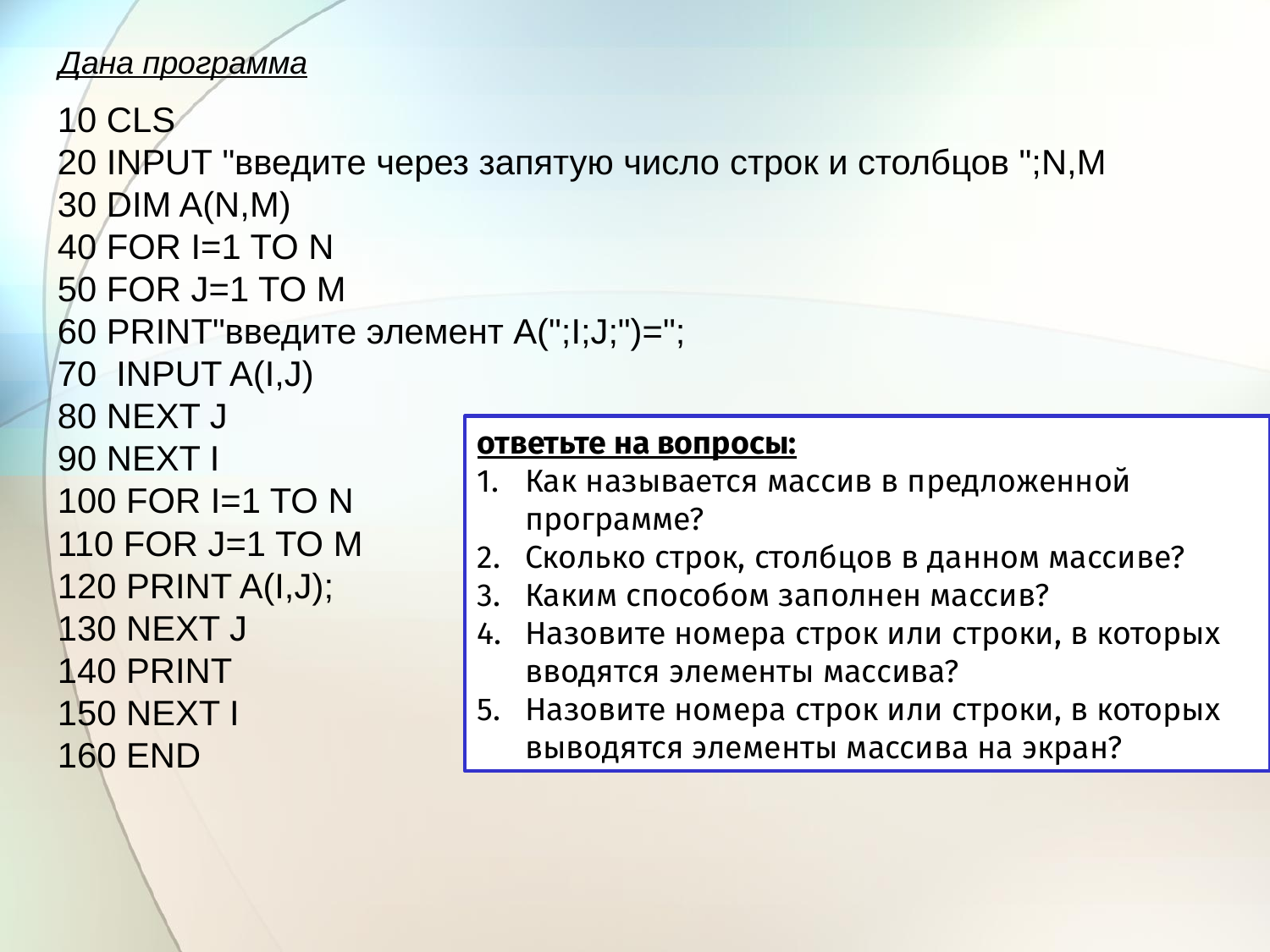

Дана программа
10 CLS
20 INPUT "введите через запятую число строк и столбцов ";N,M
30 DIM A(N,M)
40 FOR I=1 TO N
50 FOR J=1 TO M
60 PRINT"введите элемент А(";I;J;")=";
70  INPUT A(I,J)
80 NEXT J
90 NEXT I
100 FOR I=1 TO N
110 FOR J=1 TO M
120 PRINT A(I,J);
130 NEXT J
140 PRINT
150 NEXT I
160 END
ответьте на вопросы:
Как называется массив в предложенной программе?
Сколько строк, столбцов в данном массиве?
Каким способом заполнен массив?
Назовите номера строк или строки, в которых вводятся элементы массива?
Назовите номера строк или строки, в которых выводятся элементы массива на экран?